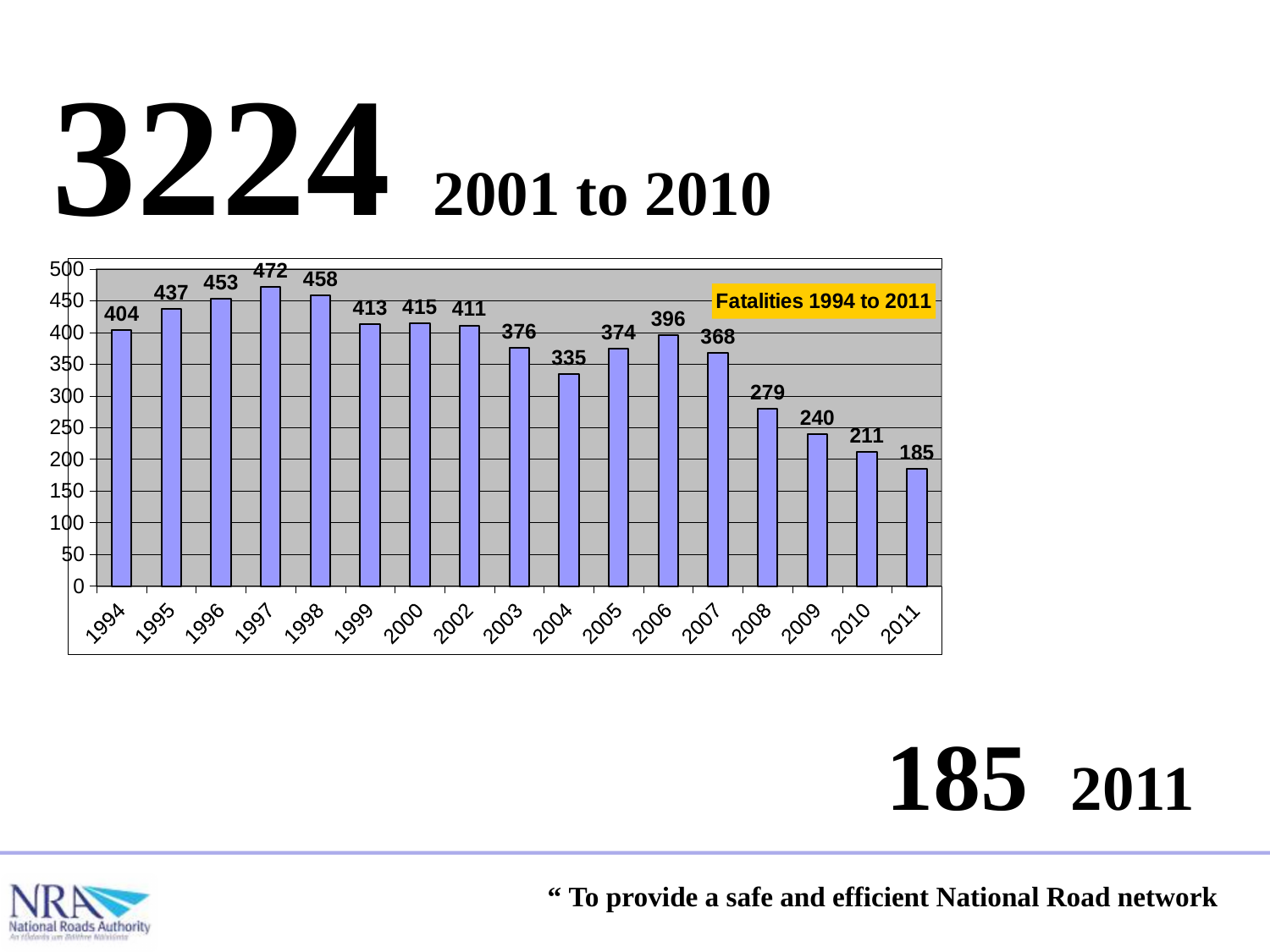

3224 2001 to 2010

### Chart: Fatalities 1994 to 2011

| Category | 1994 1995 1996 1997 1998 1999 2000 2002 2003 2004 2005 2006 2007 2008 2009 2010 2011 |
|---|---|
| 1994 | 404.0 |
| 1995 | 437.0 |
| 1996 | 453.0 |
| 1997 | 472.0 |
| 1998 | 458.0 |
| 1999 | 413.0 |
| 2000 | 415.0 |
| 2002 | 411.0 |
| 2003 | 376.0 |
| 2004 | 335.0 |
| 2005 | 374.0 |
| 2006 | 396.0 |
| 2007 | 368.0 |
| 2008 | 279.0 |
| 2009 | 240.0 |
| 2010 | 211.0 |
| 2011 | 185.0 |
185 2011

“ To provide a safe and efficient National Road network